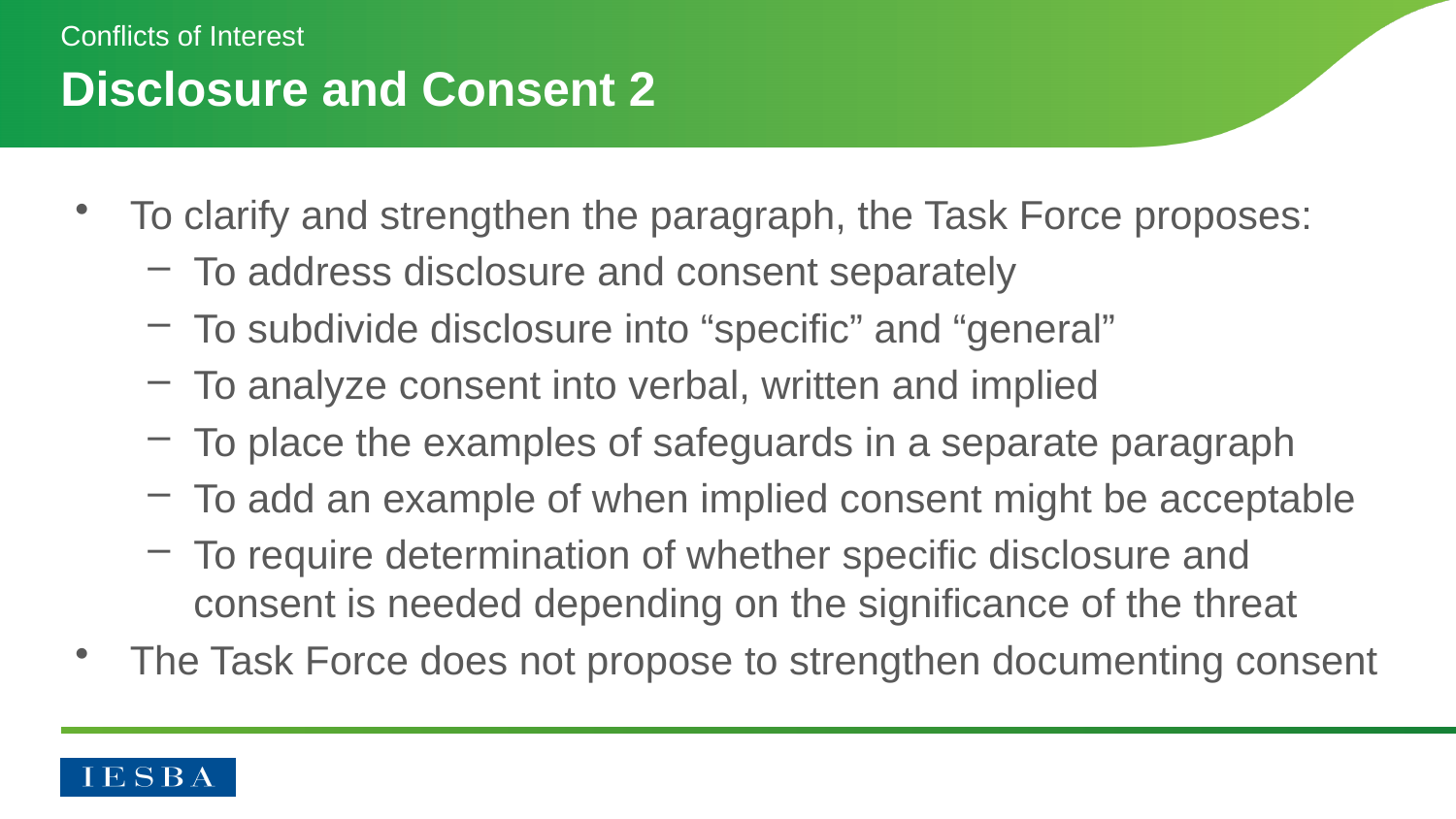

Conflicts of Interest
# Disclosure and Consent 2
To clarify and strengthen the paragraph, the Task Force proposes:
To address disclosure and consent separately
To subdivide disclosure into “specific” and “general”
To analyze consent into verbal, written and implied
To place the examples of safeguards in a separate paragraph
To add an example of when implied consent might be acceptable
To require determination of whether specific disclosure and consent is needed depending on the significance of the threat
The Task Force does not propose to strengthen documenting consent